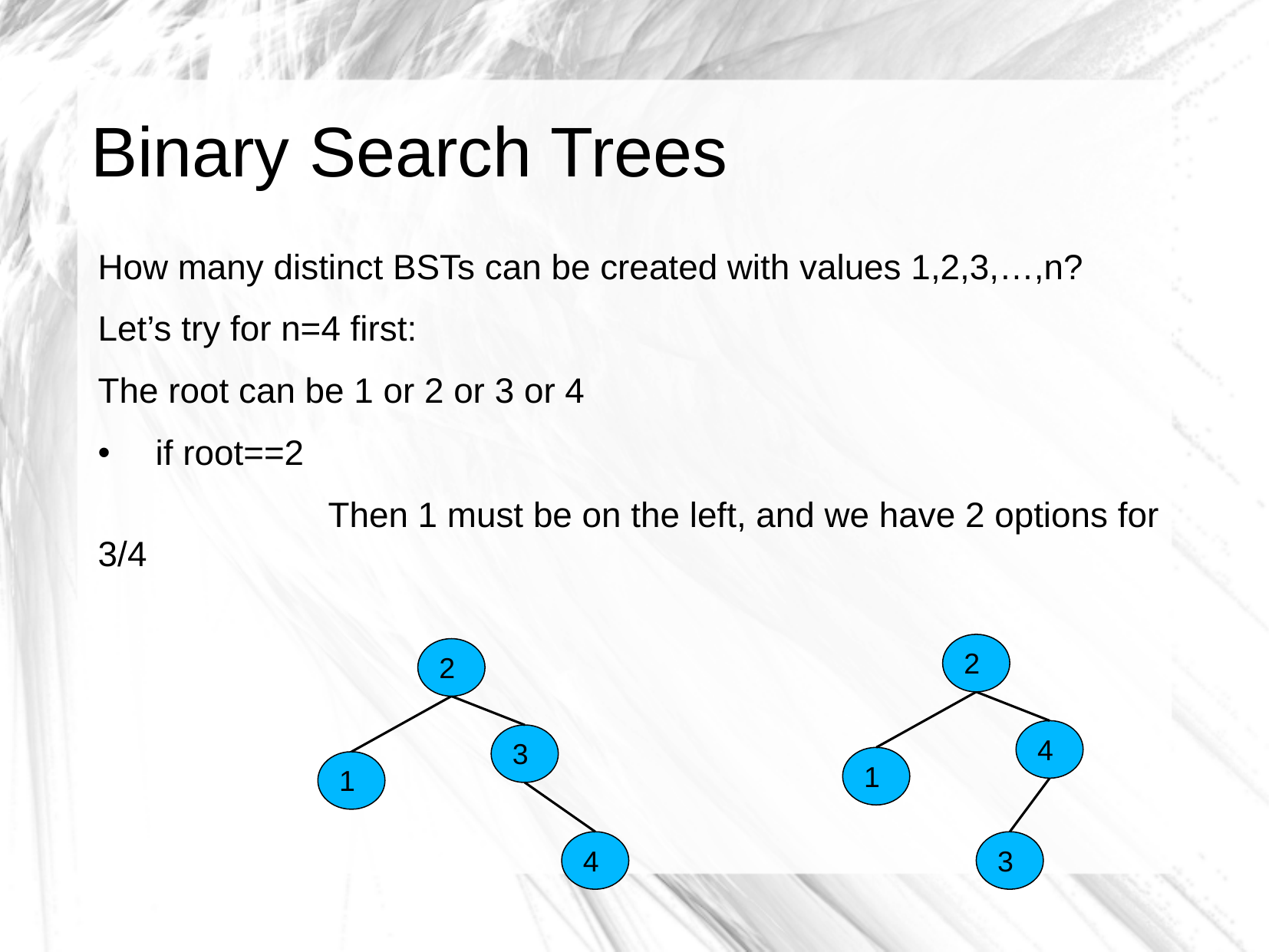

# Binary Search Trees
How many distinct BSTs can be created with values 1,2,3,…,n?
Let’s try for n=4 first:
The root can be 1 or 2 or 3 or 4
if root==2
		Then 1 must be on the left, and we have 2 options for 3/4

2
2
4
3
1
1
4
3